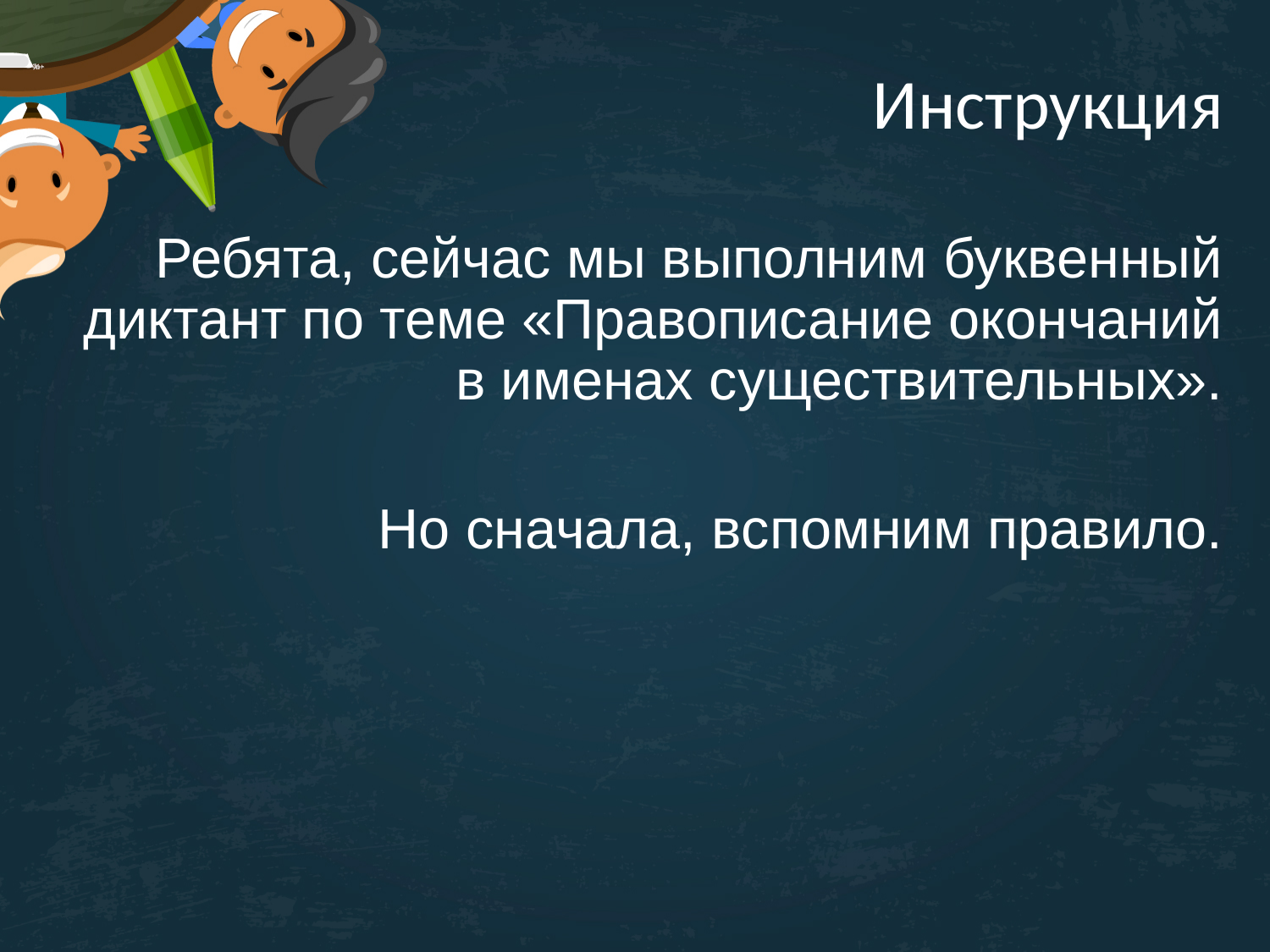

# Инструкция
Ребята, сейчас мы выполним буквенный диктант по теме «Правописание окончаний в именах существительных».

Но сначала, вспомним правило.